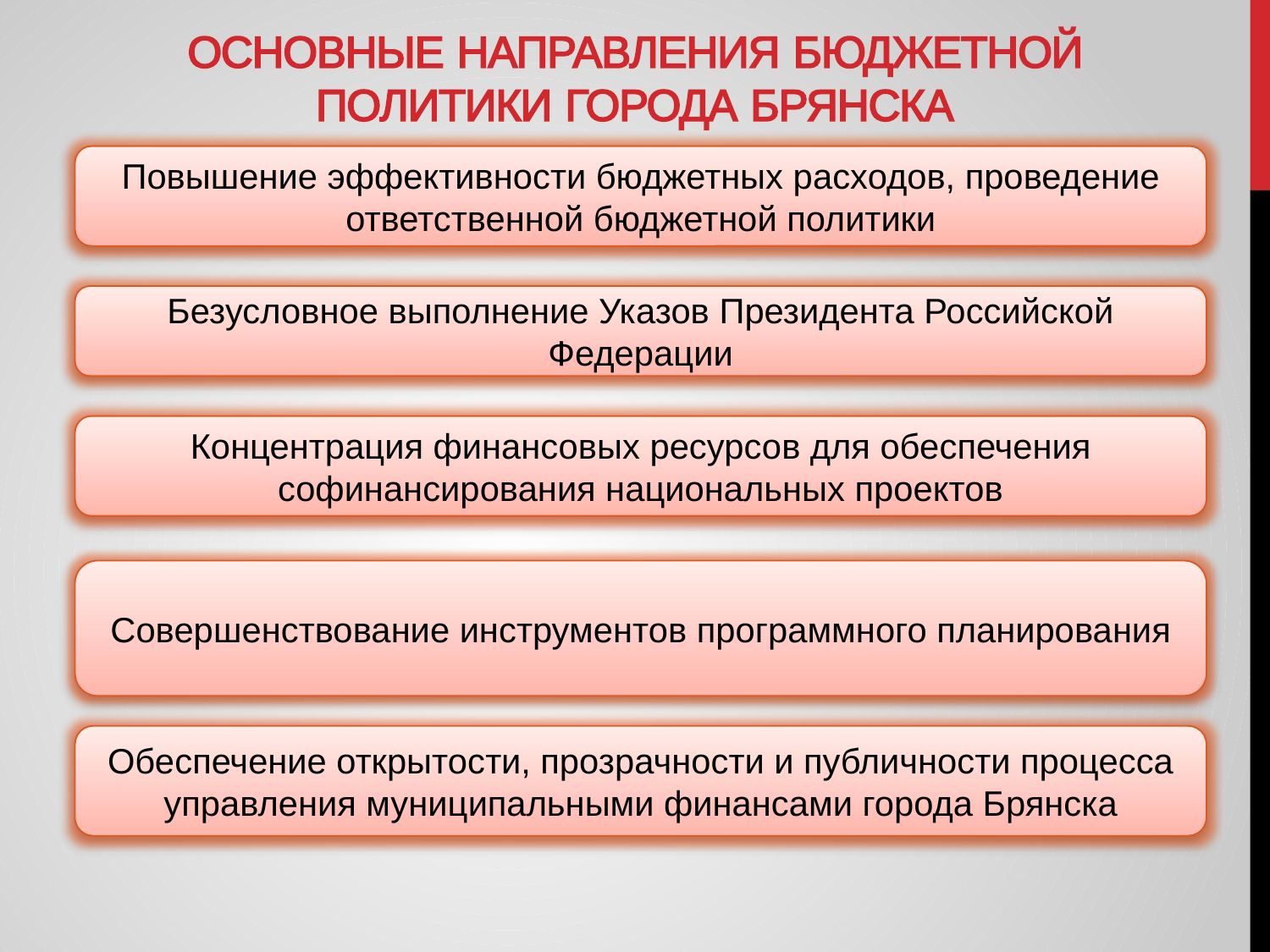

# Основные направления бюджетной политики города Брянска
Повышение эффективности бюджетных расходов, проведение ответственной бюджетной политики
Безусловное выполнение Указов Президента Российской Федерации
Концентрация финансовых ресурсов для обеспечения софинансирования национальных проектов
Совершенствование инструментов программного планирования
Обеспечение открытости, прозрачности и публичности процесса управления муниципальными финансами города Брянска